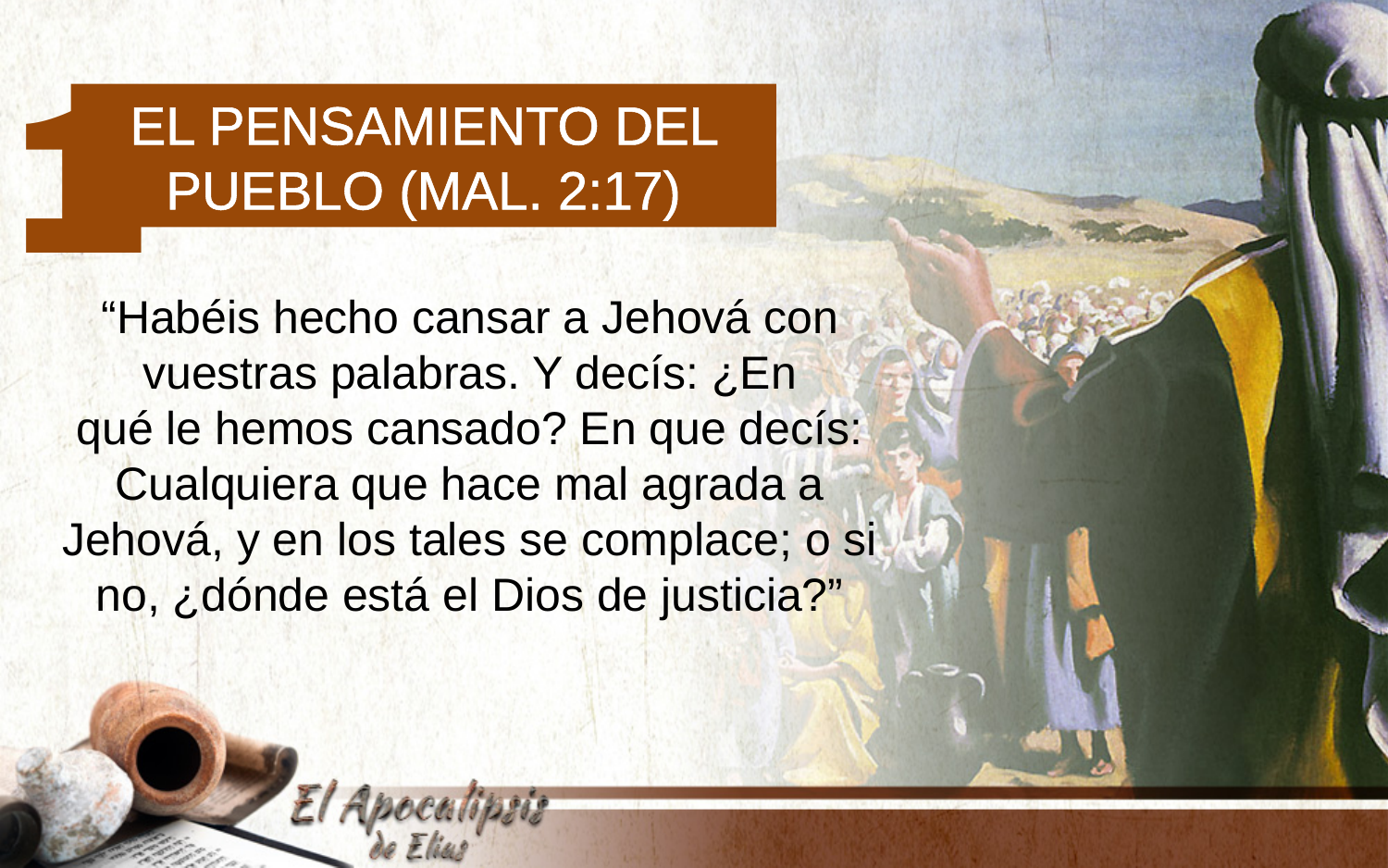

1
El pensamiento del pueblo (Mal. 2:17)
“Habéis hecho cansar a Jehová con vuestras palabras. Y decís: ¿En
qué le hemos cansado? En que decís: Cualquiera que hace mal agrada a
Jehová, y en los tales se complace; o si no, ¿dónde está el Dios de justicia?”